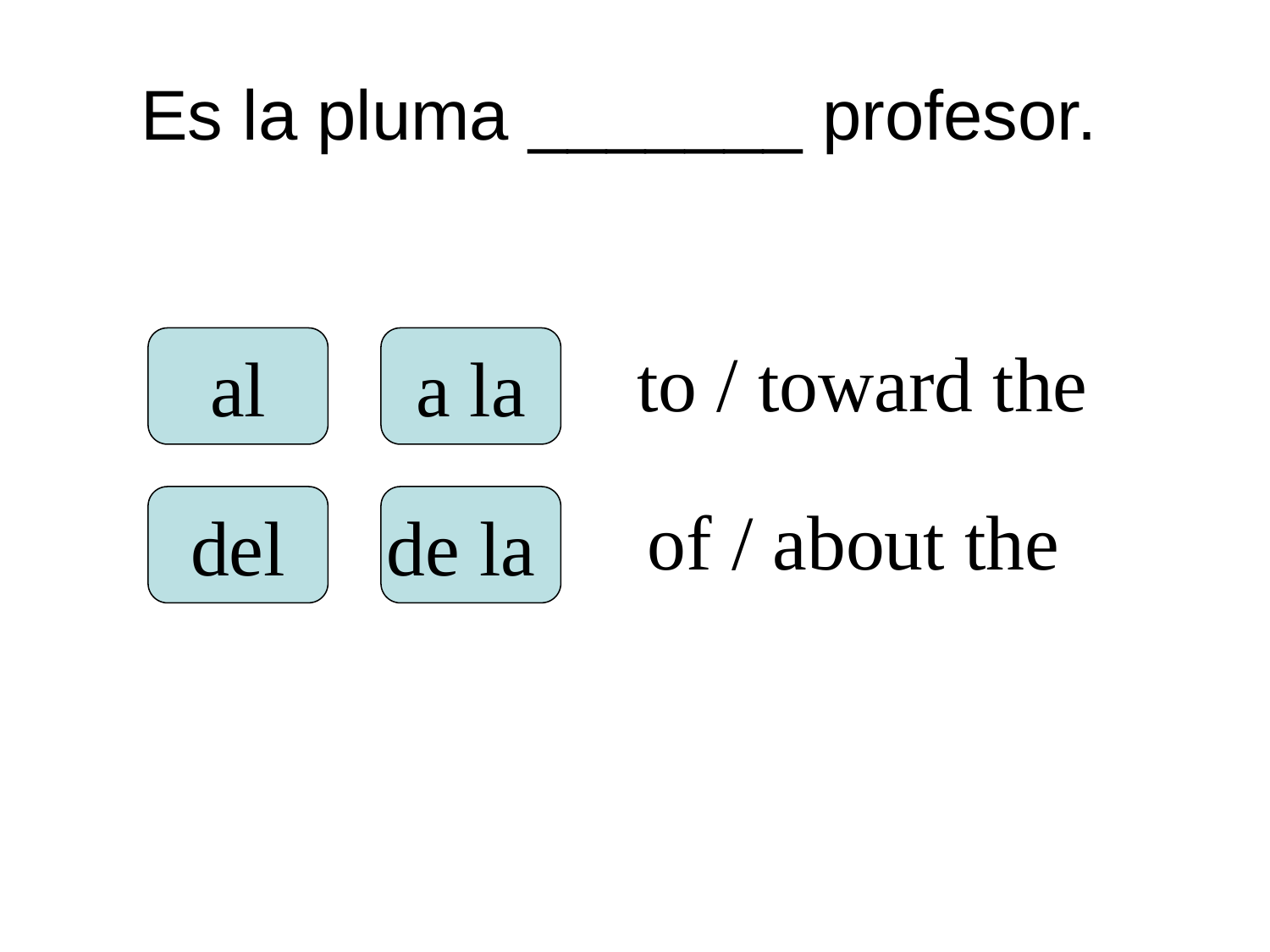

# Es la pluma _______ profesor.
al
a la
to / toward the
del
de la
of / about the